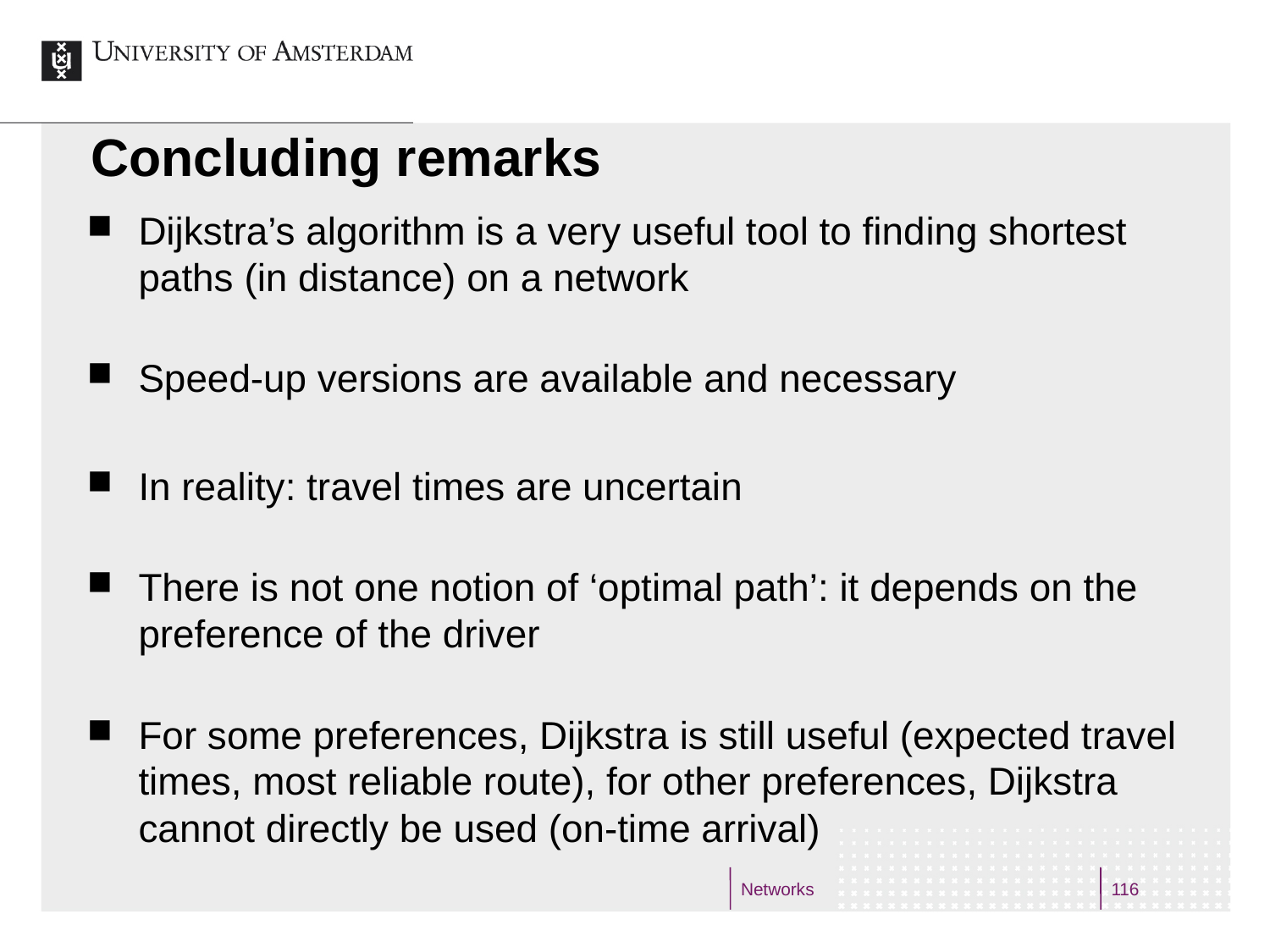

# Concluding remarks
Dijkstra’s algorithm is a very useful tool to finding shortest paths (in distance) on a network
Speed-up versions are available and necessary

In reality: travel times are uncertain
There is not one notion of ‘optimal path’: it depends on the preference of the driver
For some preferences, Dijkstra is still useful (expected travel times, most reliable route), for other preferences, Dijkstra cannot directly be used (on-time arrival)

Networks
116